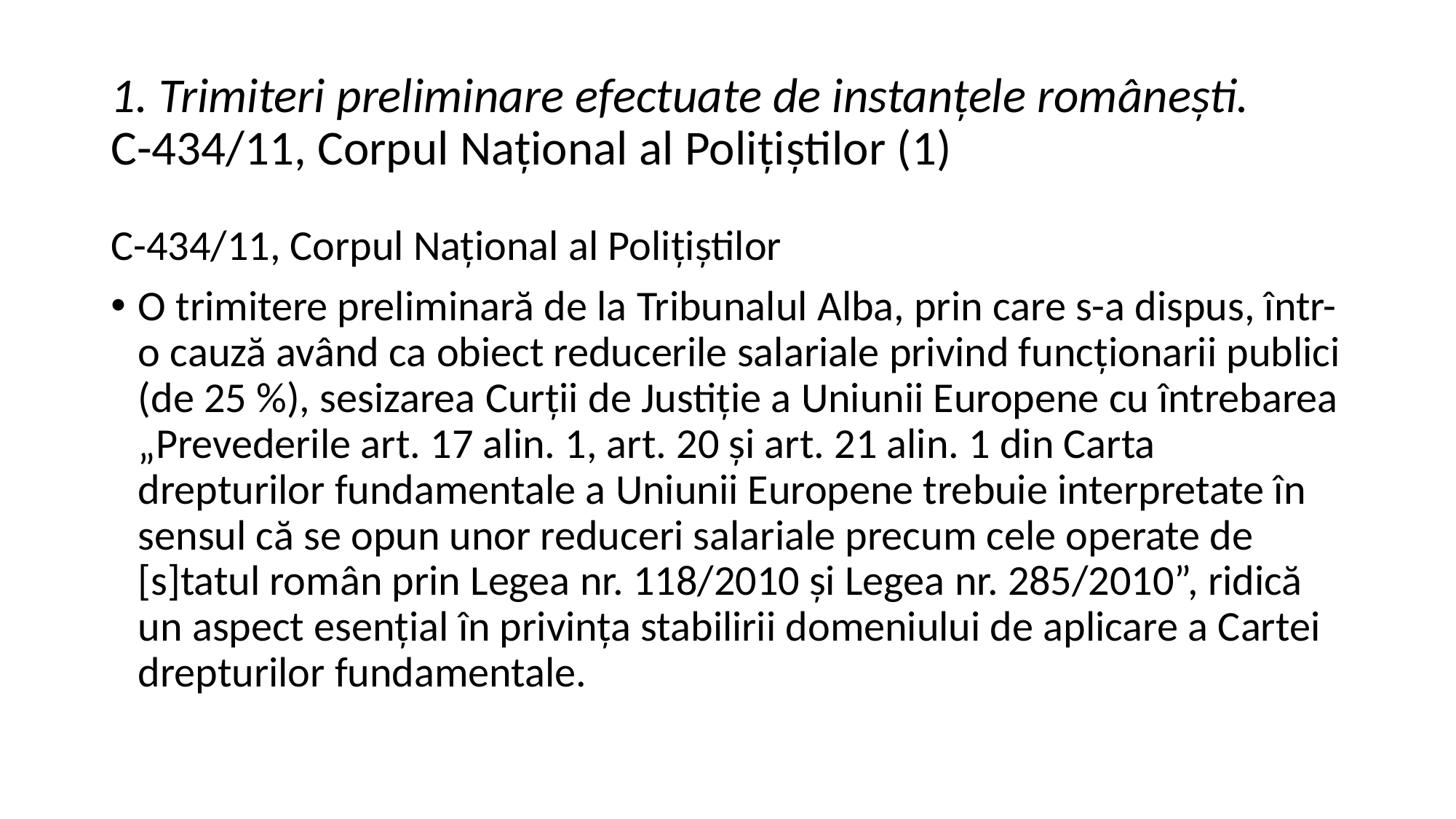

# 1. Trimiteri preliminare efectuate de instanțele românești. C-434/11, Corpul Național al Polițiștilor (1)
C-434/11, Corpul Național al Polițiștilor
O trimitere preliminară de la Tribunalul Alba, prin care s-a dispus, într-o cauză având ca obiect reducerile salariale privind funcţionarii publici (de 25 %), sesizarea Curţii de Justiţie a Uniunii Europene cu întrebarea „Prevederile art. 17 alin. 1, art. 20 şi art. 21 alin. 1 din Carta drepturilor fundamentale a Uniunii Europene trebuie interpretate în sensul că se opun unor reduceri salariale precum cele operate de [s]tatul român prin Legea nr. 118/2010 şi Legea nr. 285/2010”, ridică un aspect esenţial în privinţa stabilirii domeniului de aplicare a Cartei drepturilor fundamentale.